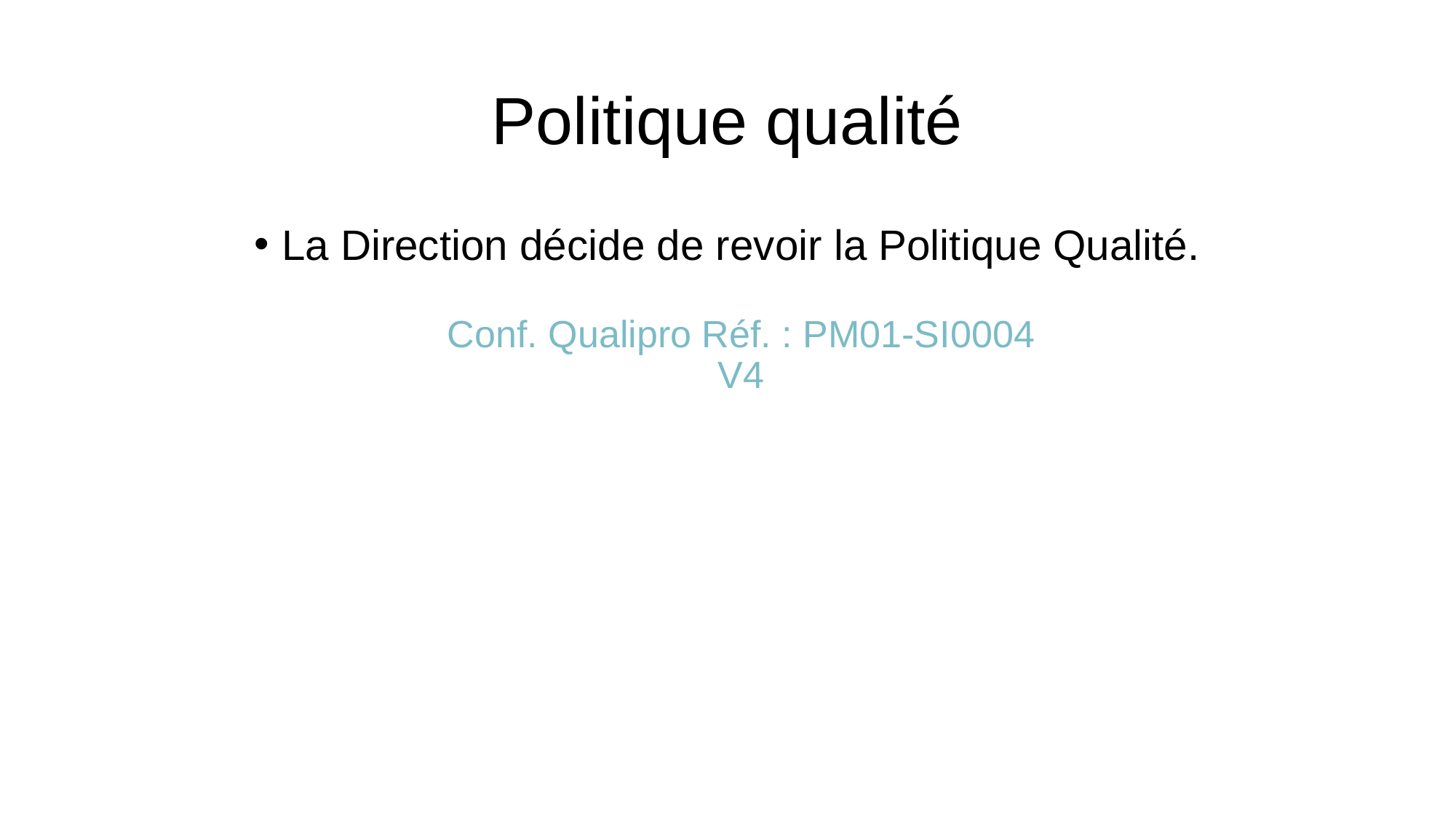

# Politique qualité
La Direction décide de revoir la Politique Qualité.

Conf. Qualipro Réf. : PM01-SI0004
V4